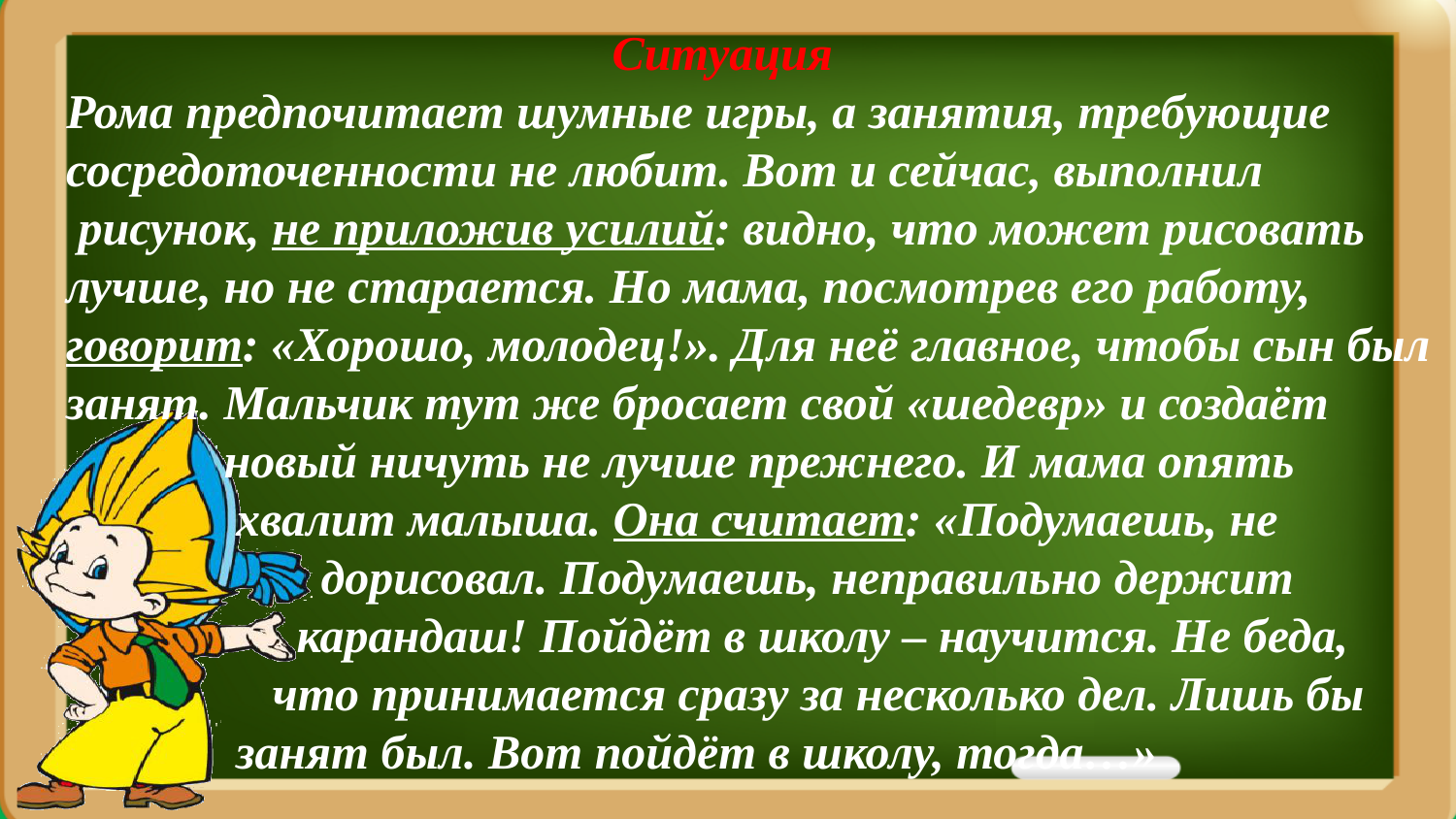

Ситуация
Рома предпочитает шумные игры, а занятия, требующие сосредоточенности не любит. Вот и сейчас, выполнил
 рисунок, не приложив усилий: видно, что может рисовать лучше, но не старается. Но мама, посмотрев его работу, говорит: «Хорошо, молодец!». Для неё главное, чтобы сын был занят. Мальчик тут же бросает свой «шедевр» и создаёт
             новый ничуть не лучше прежнего. И мама опять
              хвалит малыша. Она считает: «Подумаешь, не
                     дорисовал. Подумаешь, неправильно держит
                   карандаш! Пойдёт в школу – научится. Не беда,
                 что принимается сразу за несколько дел. Лишь бы
              занят был. Вот пойдёт в школу, тогда…»